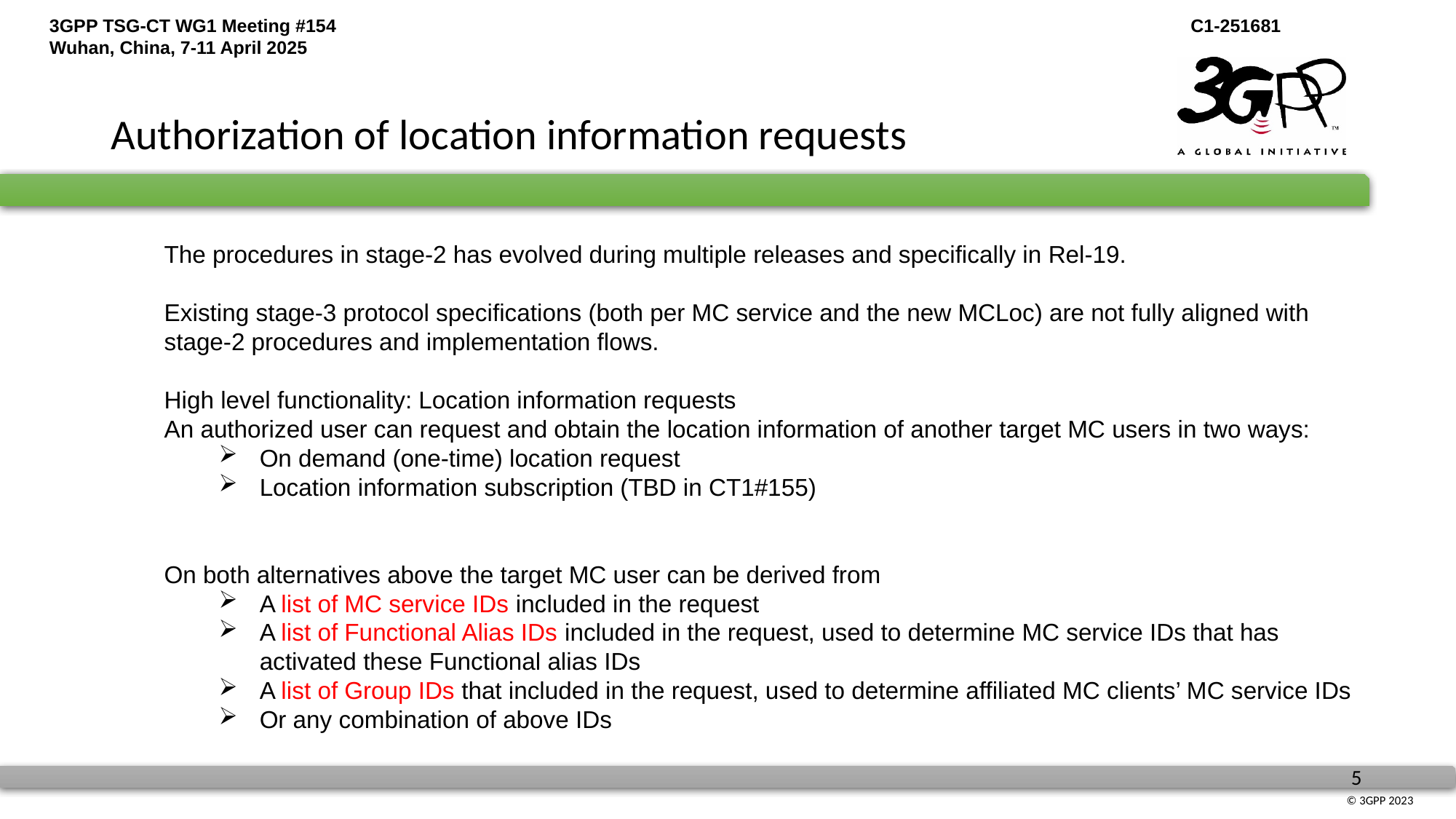

# Authorization of location information requests
The procedures in stage-2 has evolved during multiple releases and specifically in Rel-19.

Existing stage-3 protocol specifications (both per MC service and the new MCLoc) are not fully aligned with stage-2 procedures and implementation flows.

High level functionality: Location information requests
An authorized user can request and obtain the location information of another target MC users in two ways:
On demand (one-time) location request
Location information subscription (TBD in CT1#155)

On both alternatives above the target MC user can be derived from
A list of MC service IDs included in the request
A list of Functional Alias IDs included in the request, used to determine MC service IDs that has activated these Functional alias IDs
A list of Group IDs that included in the request, used to determine affiliated MC clients’ MC service IDs
Or any combination of above IDs